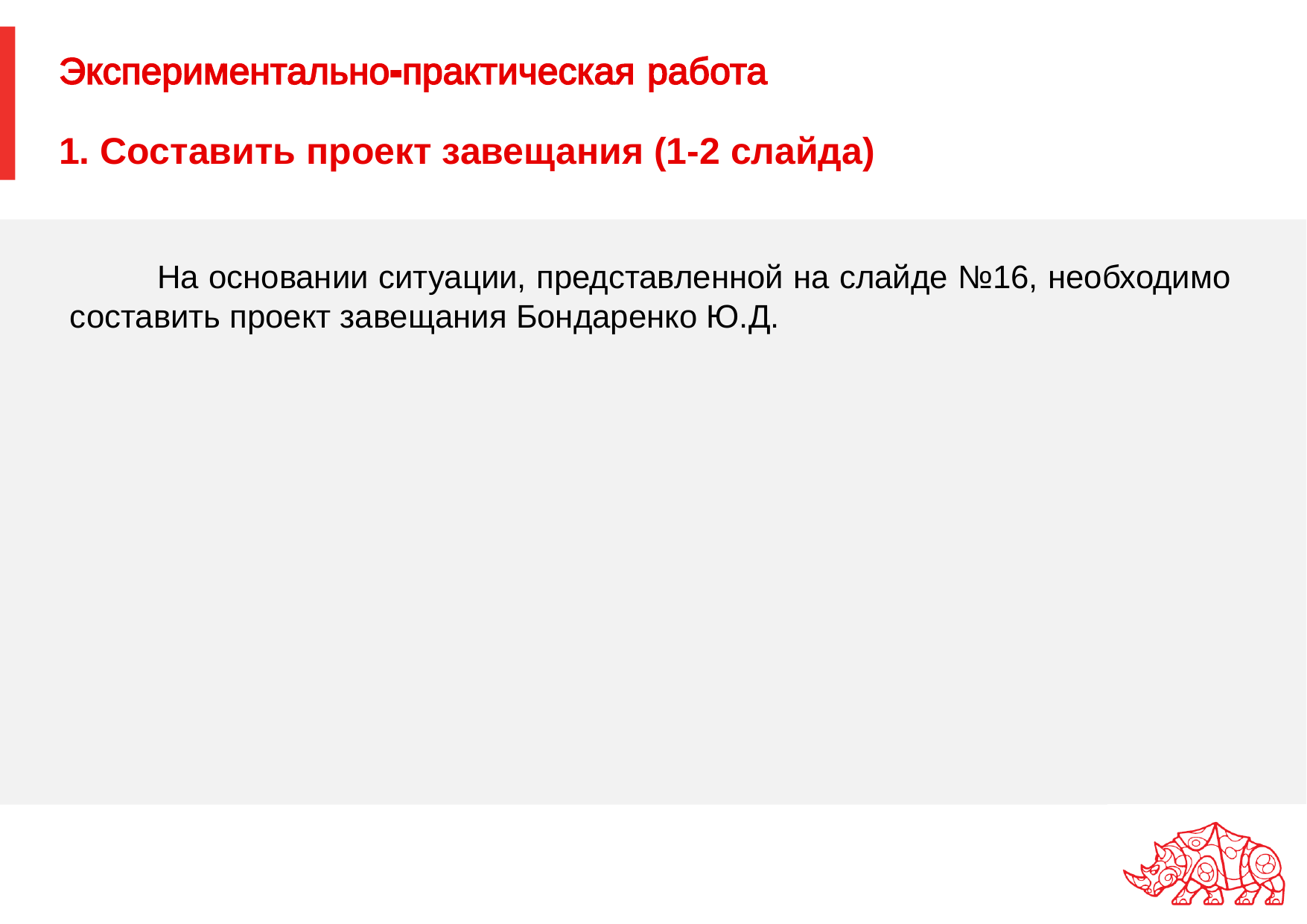

# Экспериментально-практическая работа 1. Составить проект завещания (1-2 слайда)
На основании ситуации, представленной на слайде №16, необходимо составить проект завещания Бондаренко Ю.Д.